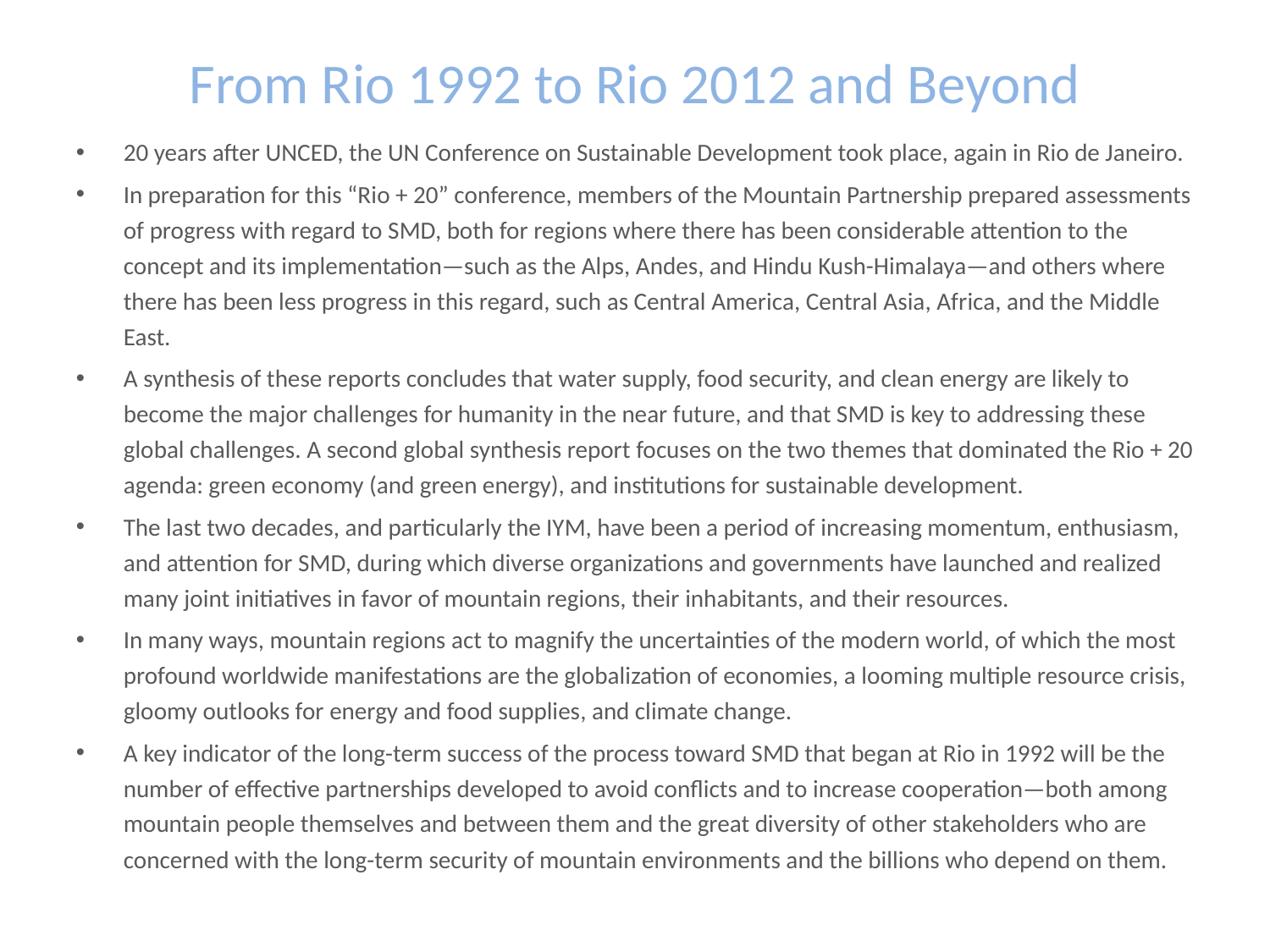

# From Rio 1992 to Rio 2012 and Beyond
20 years after UNCED, the UN Conference on Sustainable Development took place, again in Rio de Janeiro.
In preparation for this “Rio + 20” conference, members of the Mountain Partnership prepared assessments of progress with regard to SMD, both for regions where there has been considerable attention to the concept and its implementation—such as the Alps, Andes, and Hindu Kush-Himalaya—and others where there has been less progress in this regard, such as Central America, Central Asia, Africa, and the Middle East.
A synthesis of these reports concludes that water supply, food security, and clean energy are likely to become the major challenges for humanity in the near future, and that SMD is key to addressing these global challenges. A second global synthesis report focuses on the two themes that dominated the Rio + 20 agenda: green economy (and green energy), and institutions for sustainable development.
The last two decades, and particularly the IYM, have been a period of increasing momentum, enthusiasm, and attention for SMD, during which diverse organizations and governments have launched and realized many joint initiatives in favor of mountain regions, their inhabitants, and their resources.
In many ways, mountain regions act to magnify the uncertainties of the modern world, of which the most profound worldwide manifestations are the globalization of economies, a looming multiple resource crisis, gloomy outlooks for energy and food supplies, and climate change.
A key indicator of the long-term success of the process toward SMD that began at Rio in 1992 will be the number of effective partnerships developed to avoid conflicts and to increase cooperation—both among mountain people themselves and between them and the great diversity of other stakeholders who are concerned with the long-term security of mountain environments and the billions who depend on them.